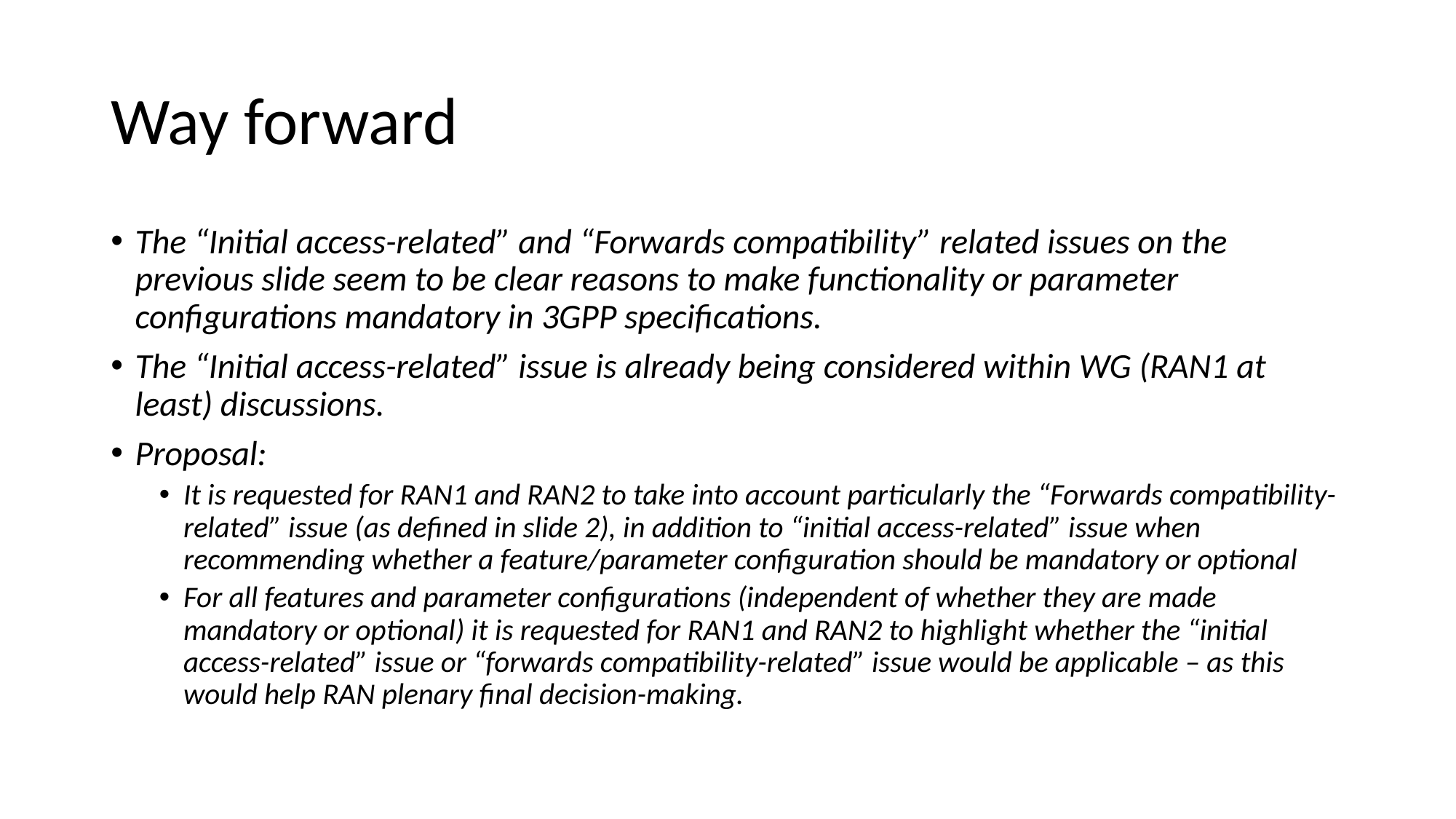

# Way forward
The “Initial access-related” and “Forwards compatibility” related issues on the previous slide seem to be clear reasons to make functionality or parameter configurations mandatory in 3GPP specifications.
The “Initial access-related” issue is already being considered within WG (RAN1 at least) discussions.
Proposal:
It is requested for RAN1 and RAN2 to take into account particularly the “Forwards compatibility-related” issue (as defined in slide 2), in addition to “initial access-related” issue when recommending whether a feature/parameter configuration should be mandatory or optional
For all features and parameter configurations (independent of whether they are made mandatory or optional) it is requested for RAN1 and RAN2 to highlight whether the “initial access-related” issue or “forwards compatibility-related” issue would be applicable – as this would help RAN plenary final decision-making.